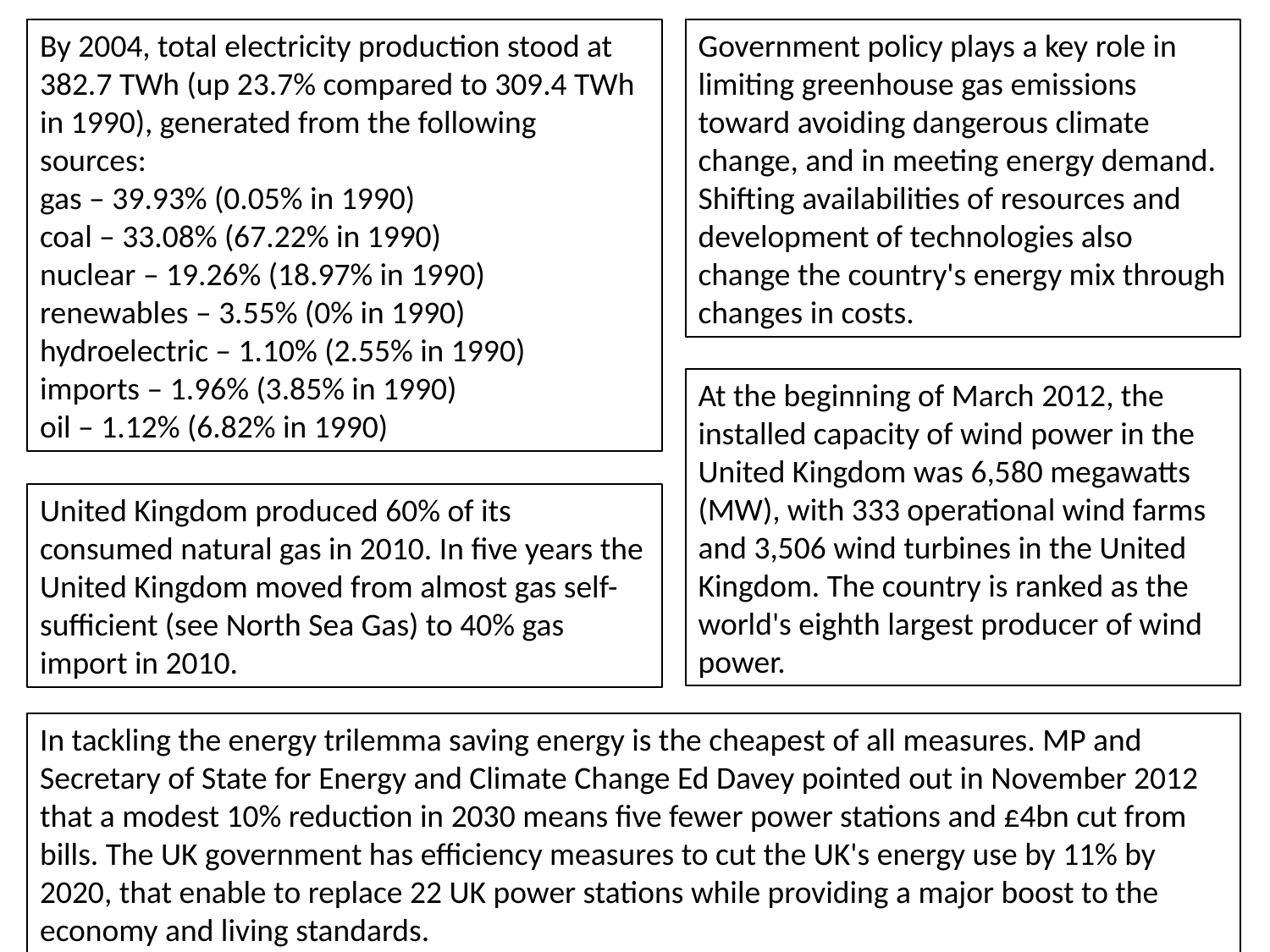

By 2004, total electricity production stood at 382.7 TWh (up 23.7% compared to 309.4 TWh in 1990), generated from the following sources:
gas – 39.93% (0.05% in 1990)
coal – 33.08% (67.22% in 1990)
nuclear – 19.26% (18.97% in 1990)
renewables – 3.55% (0% in 1990)
hydroelectric – 1.10% (2.55% in 1990)
imports – 1.96% (3.85% in 1990)
oil – 1.12% (6.82% in 1990)
Government policy plays a key role in limiting greenhouse gas emissions toward avoiding dangerous climate change, and in meeting energy demand. Shifting availabilities of resources and development of technologies also change the country's energy mix through changes in costs.
At the beginning of March 2012, the installed capacity of wind power in the United Kingdom was 6,580 megawatts (MW), with 333 operational wind farms and 3,506 wind turbines in the United Kingdom. The country is ranked as the world's eighth largest producer of wind power.
United Kingdom produced 60% of its consumed natural gas in 2010. In five years the United Kingdom moved from almost gas self-sufficient (see North Sea Gas) to 40% gas import in 2010.
In tackling the energy trilemma saving energy is the cheapest of all measures. MP and Secretary of State for Energy and Climate Change Ed Davey pointed out in November 2012 that a modest 10% reduction in 2030 means five fewer power stations and £4bn cut from bills. The UK government has efficiency measures to cut the UK's energy use by 11% by 2020, that enable to replace 22 UK power stations while providing a major boost to the economy and living standards.